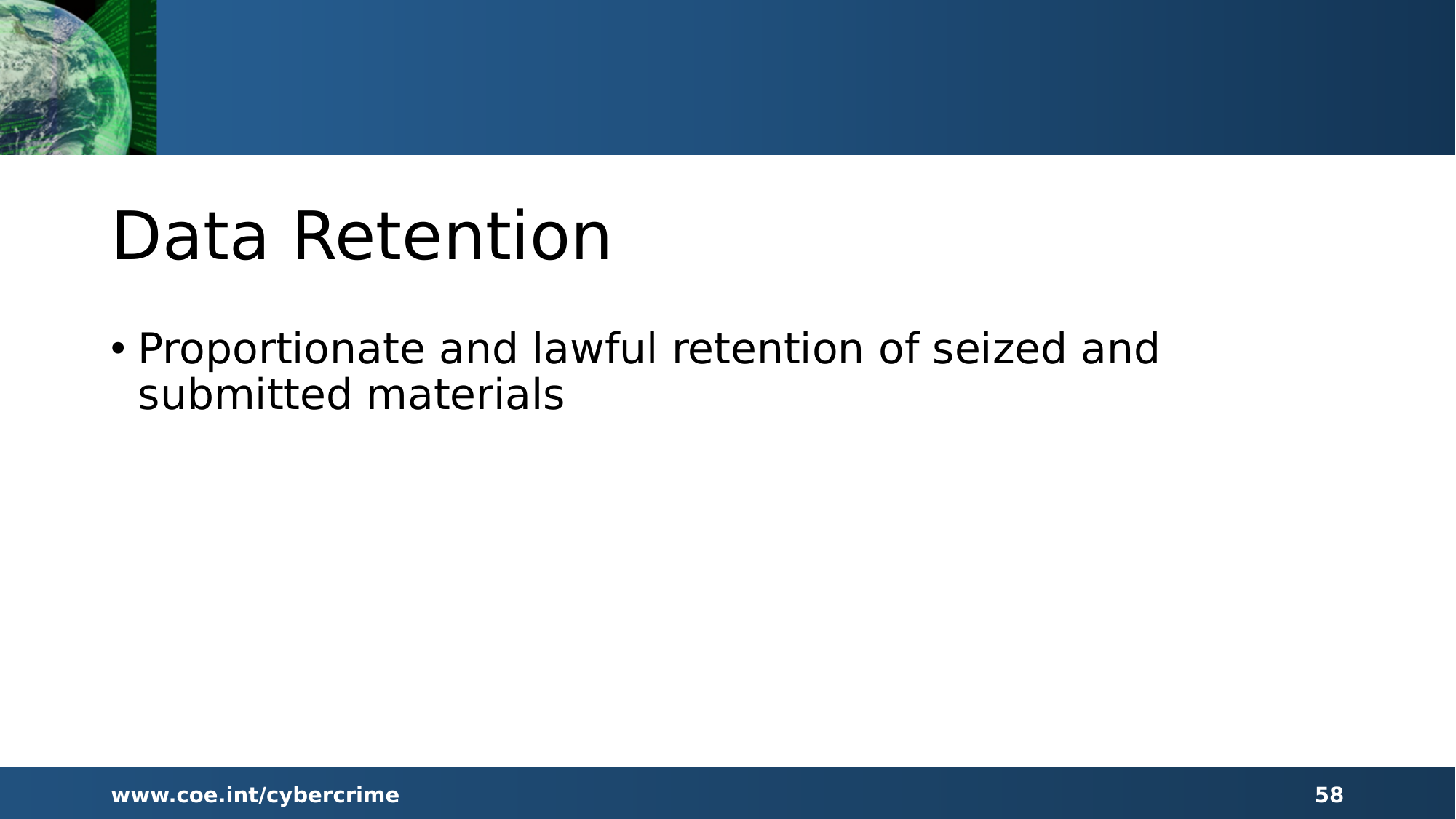

# Data Retention
Proportionate and lawful retention of seized and submitted materials

www.coe.int/cybercrime
58